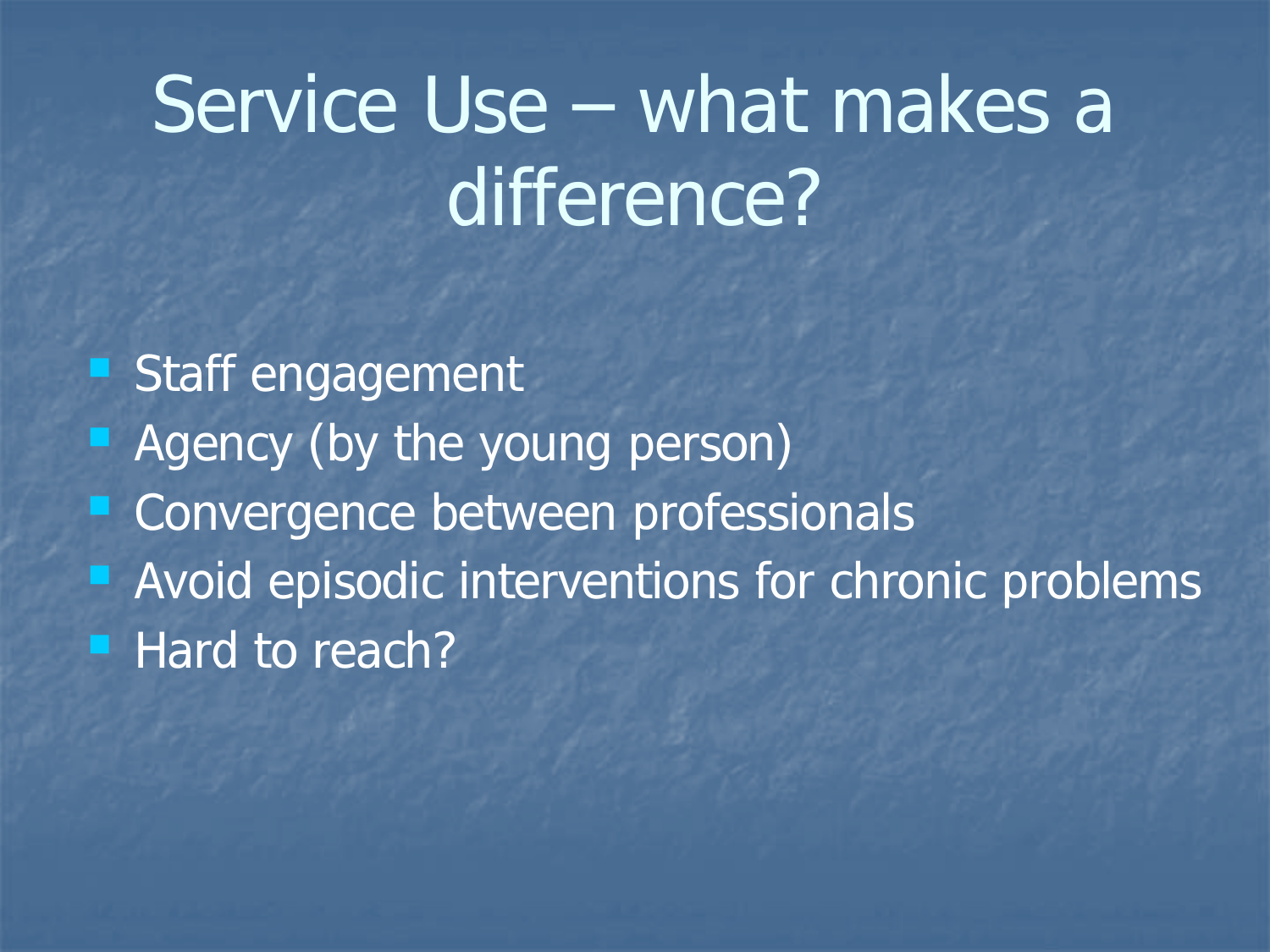

# Service Use – what makes a difference?
Staff engagement
Agency (by the young person)
Convergence between professionals
Avoid episodic interventions for chronic problems
Hard to reach?